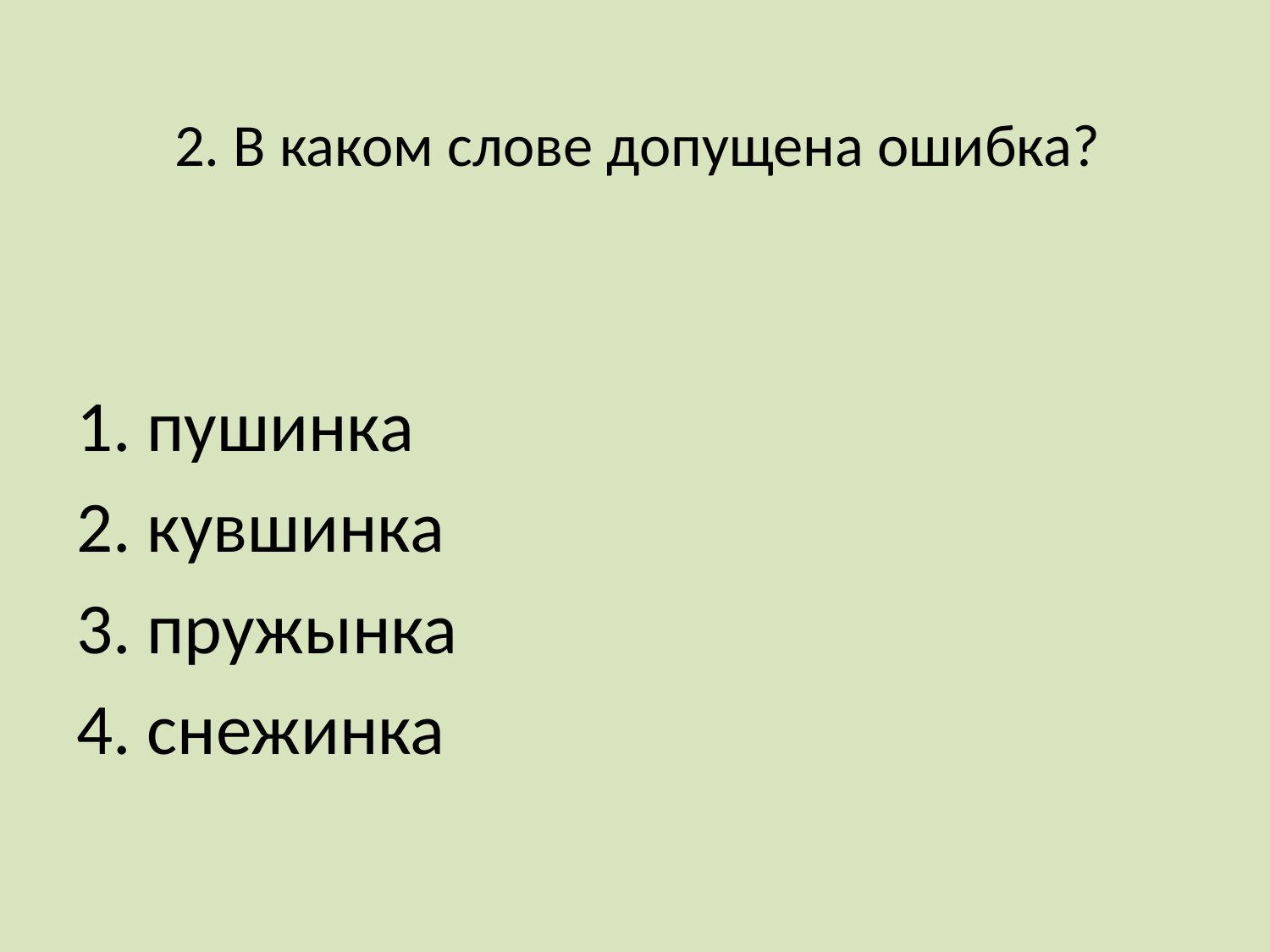

# 2. В каком слове допущена ошибка?

1. пушинка
2. кувшинка
3. пружынка
4. снежинка